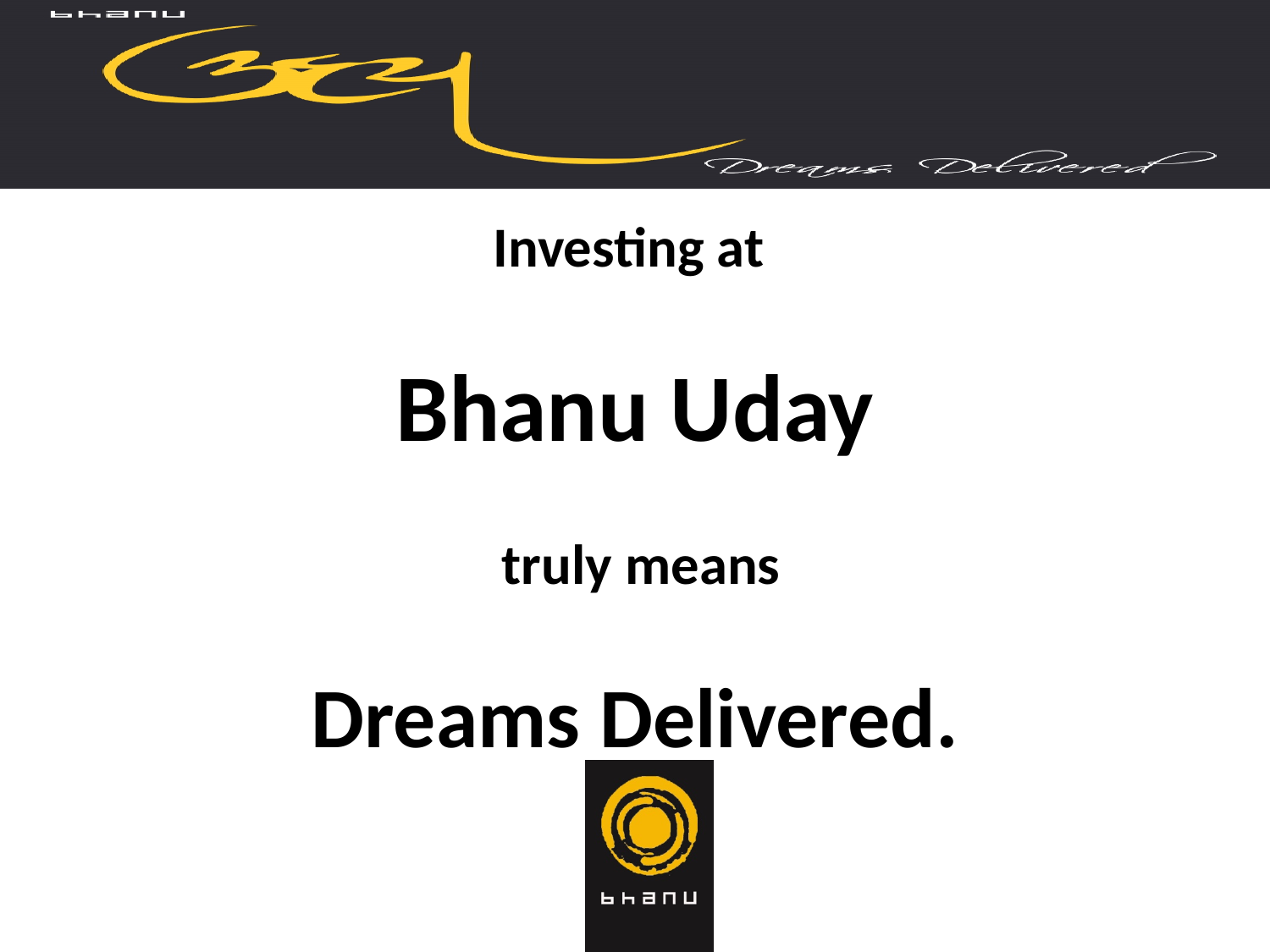

# Investing at Bhanu Uday truly means Dreams Delivered.